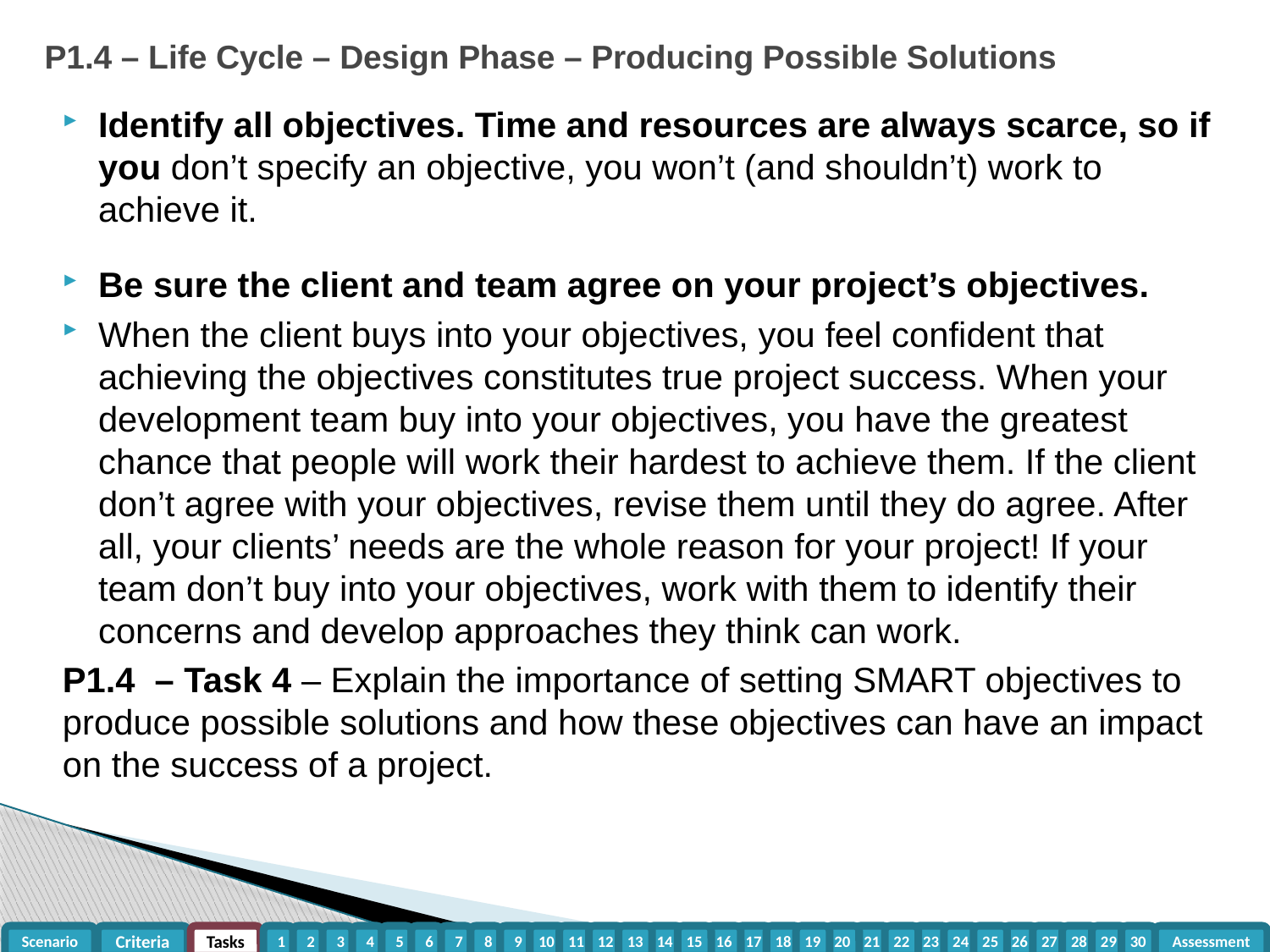

# P1.4 – Life Cycle – Design Phase – Producing Possible Solutions
Identify all objectives. Time and resources are always scarce, so if you don’t specify an objective, you won’t (and shouldn’t) work to achieve it.

Be sure the client and team agree on your project’s objectives.
When the client buys into your objectives, you feel confident that achieving the objectives constitutes true project success. When your development team buy into your objectives, you have the greatest chance that people will work their hardest to achieve them. If the client don’t agree with your objectives, revise them until they do agree. After all, your clients’ needs are the whole reason for your project! If your team don’t buy into your objectives, work with them to identify their concerns and develop approaches they think can work.
P1.4  – Task 4 – Explain the importance of setting SMART objectives to produce possible solutions and how these objectives can have an impact on the success of a project.